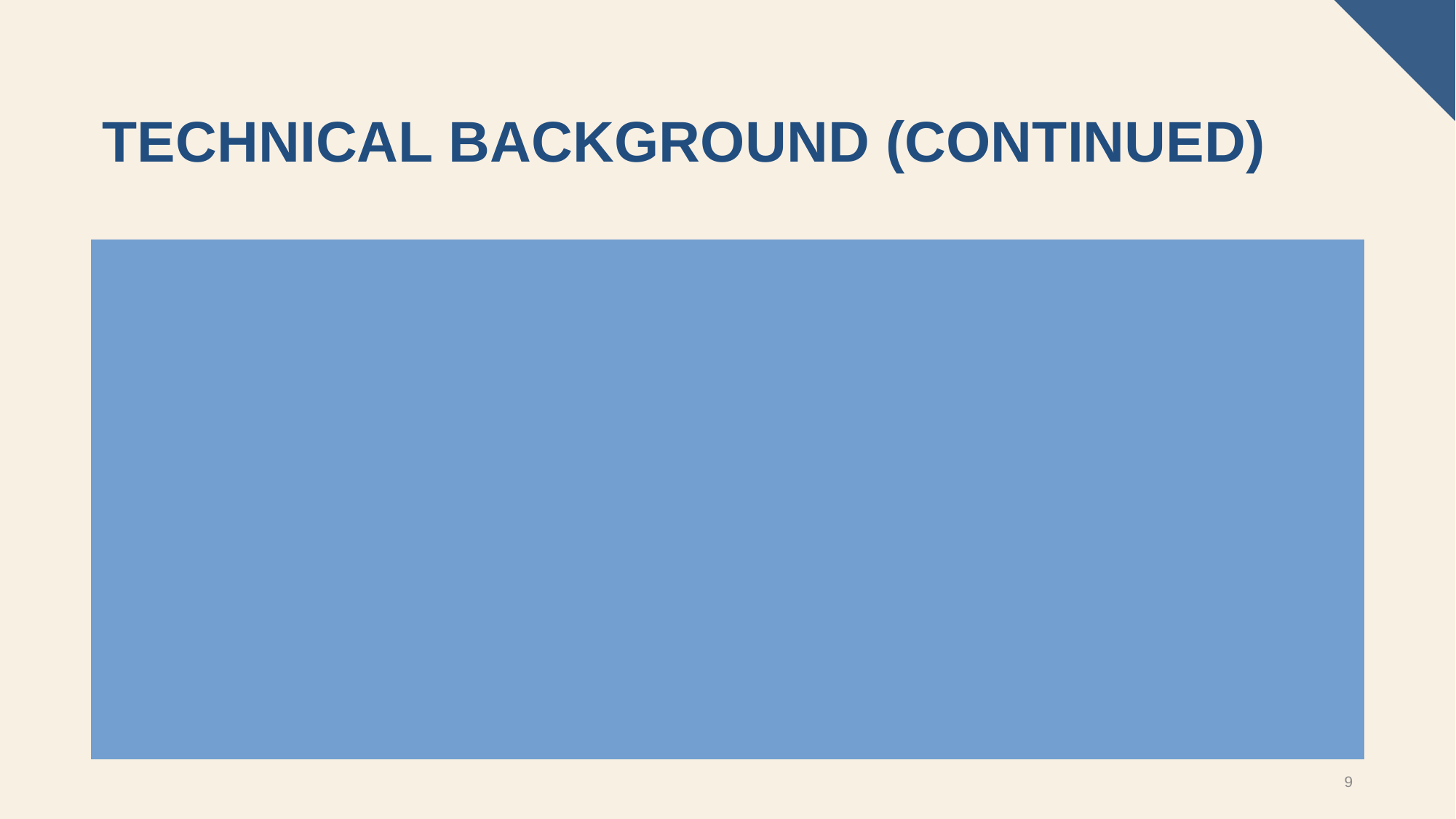

# Technical Background (continued)
Traffic egressing to integral WiFi devices has priority altered to properly classify in WMM
Traffic Shaping is applied to all ports to force prioritization based upon class.
Traffic Shaping to the ISP’s gateway device (ether1) is shaped to a set output bandwidth with guaranteed minimum allocations for each class.
9